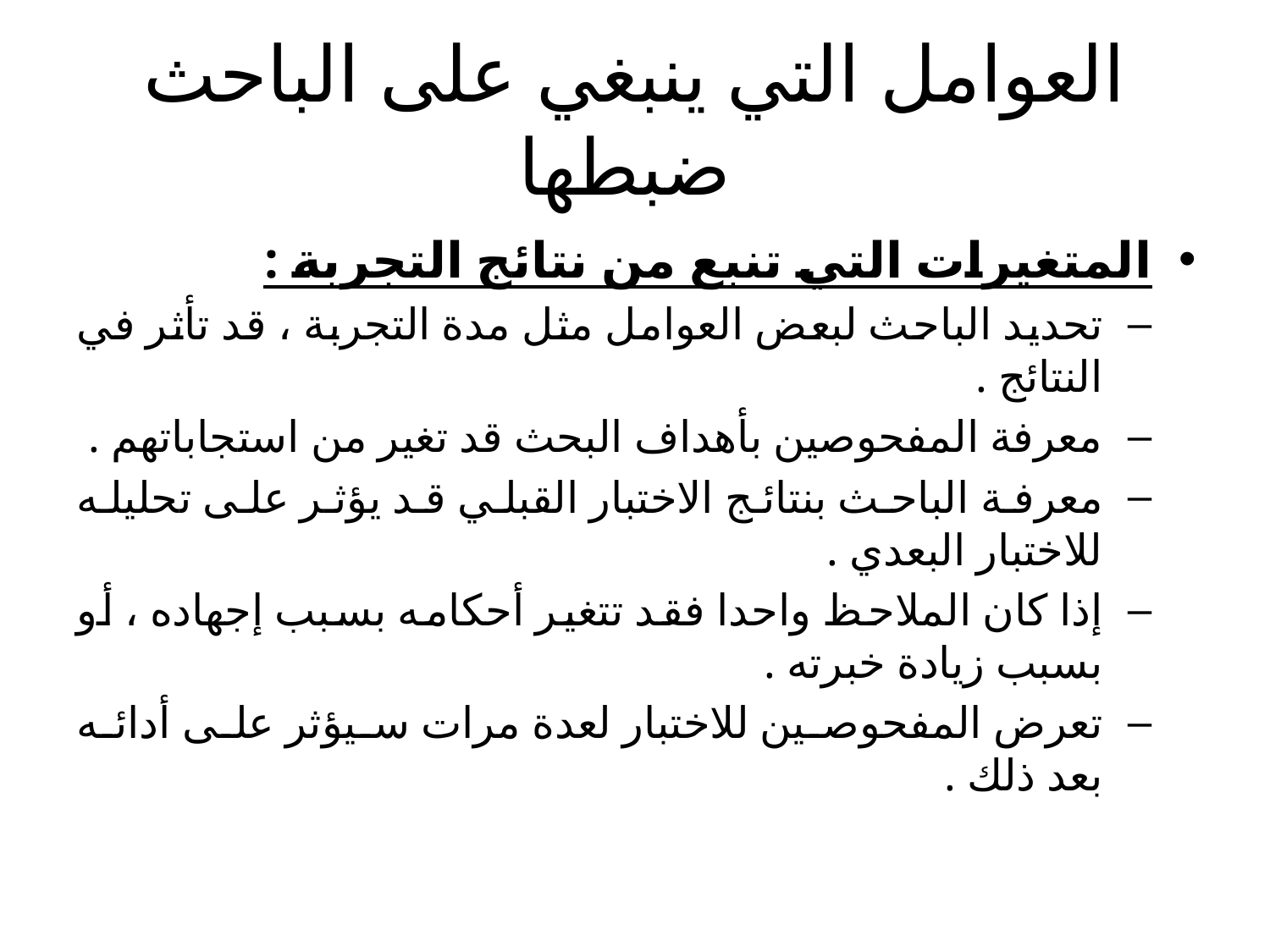

# العوامل التي ينبغي على الباحث ضبطها
المتغيرات التي تنبع من نتائج التجربة :
تحديد الباحث لبعض العوامل مثل مدة التجربة ، قد تأثر في النتائج .
معرفة المفحوصين بأهداف البحث قد تغير من استجاباتهم .
معرفة الباحث بنتائج الاختبار القبلي قد يؤثر على تحليله للاختبار البعدي .
إذا كان الملاحظ واحدا فقد تتغير أحكامه بسبب إجهاده ، أو بسبب زيادة خبرته .
تعرض المفحوصين للاختبار لعدة مرات سيؤثر على أدائه بعد ذلك .